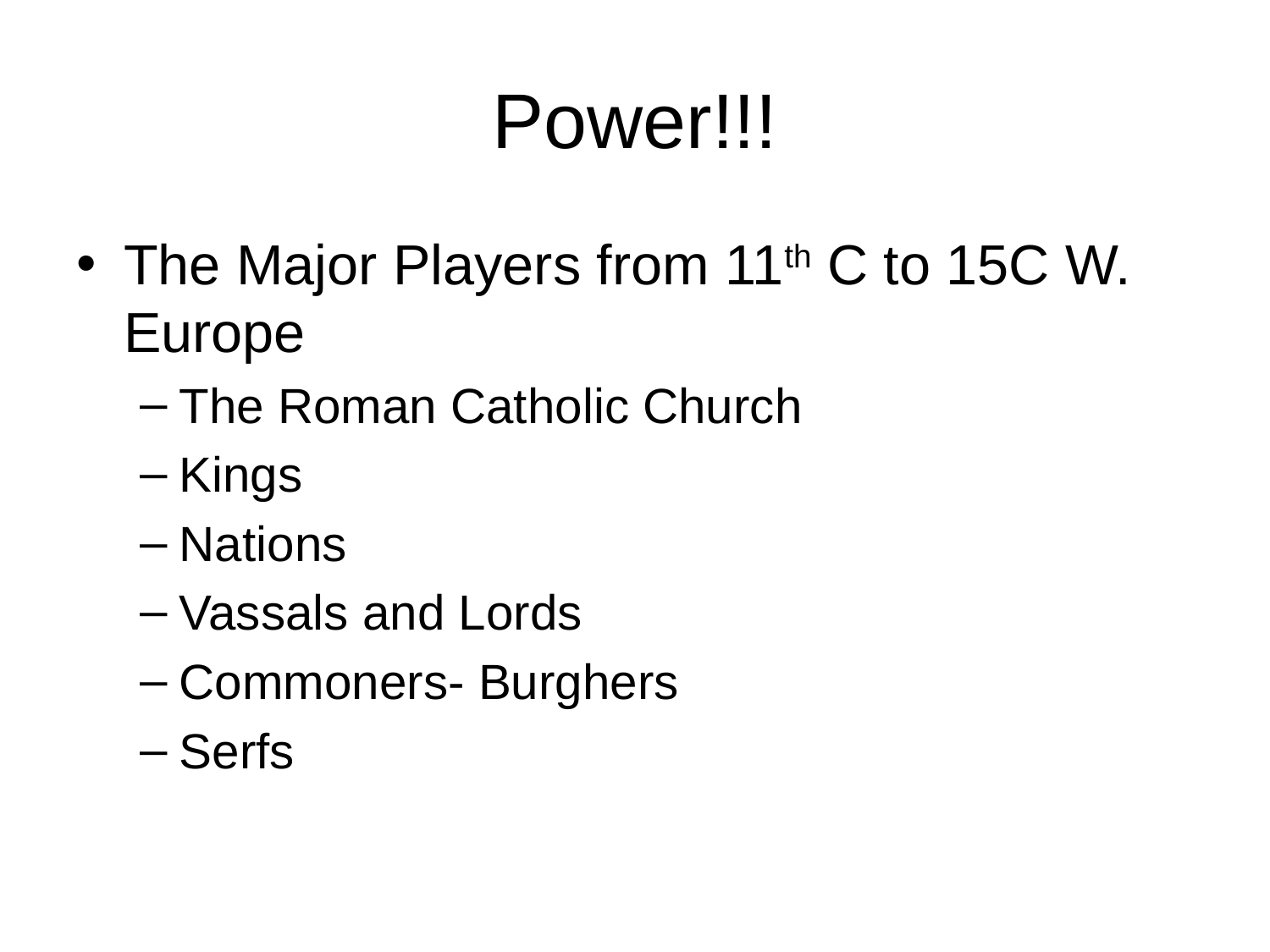

# Power!!!
The Major Players from 11th C to 15C W. Europe
The Roman Catholic Church
Kings
Nations
Vassals and Lords
Commoners- Burghers
Serfs